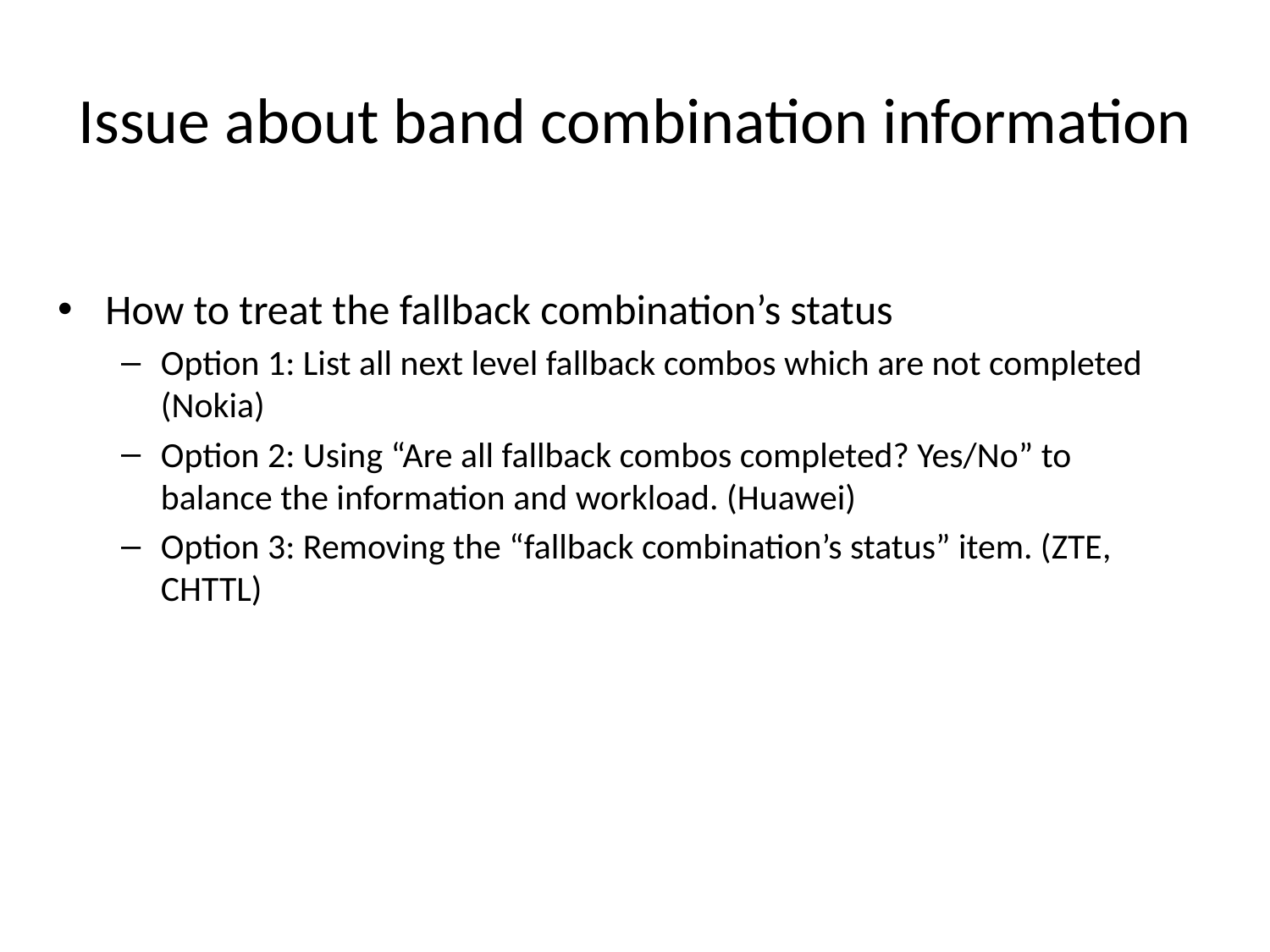

# Issue about band combination information
How to treat the fallback combination’s status
Option 1: List all next level fallback combos which are not completed (Nokia)
Option 2: Using “Are all fallback combos completed? Yes/No” to balance the information and workload. (Huawei)
Option 3: Removing the “fallback combination’s status” item. (ZTE, CHTTL)